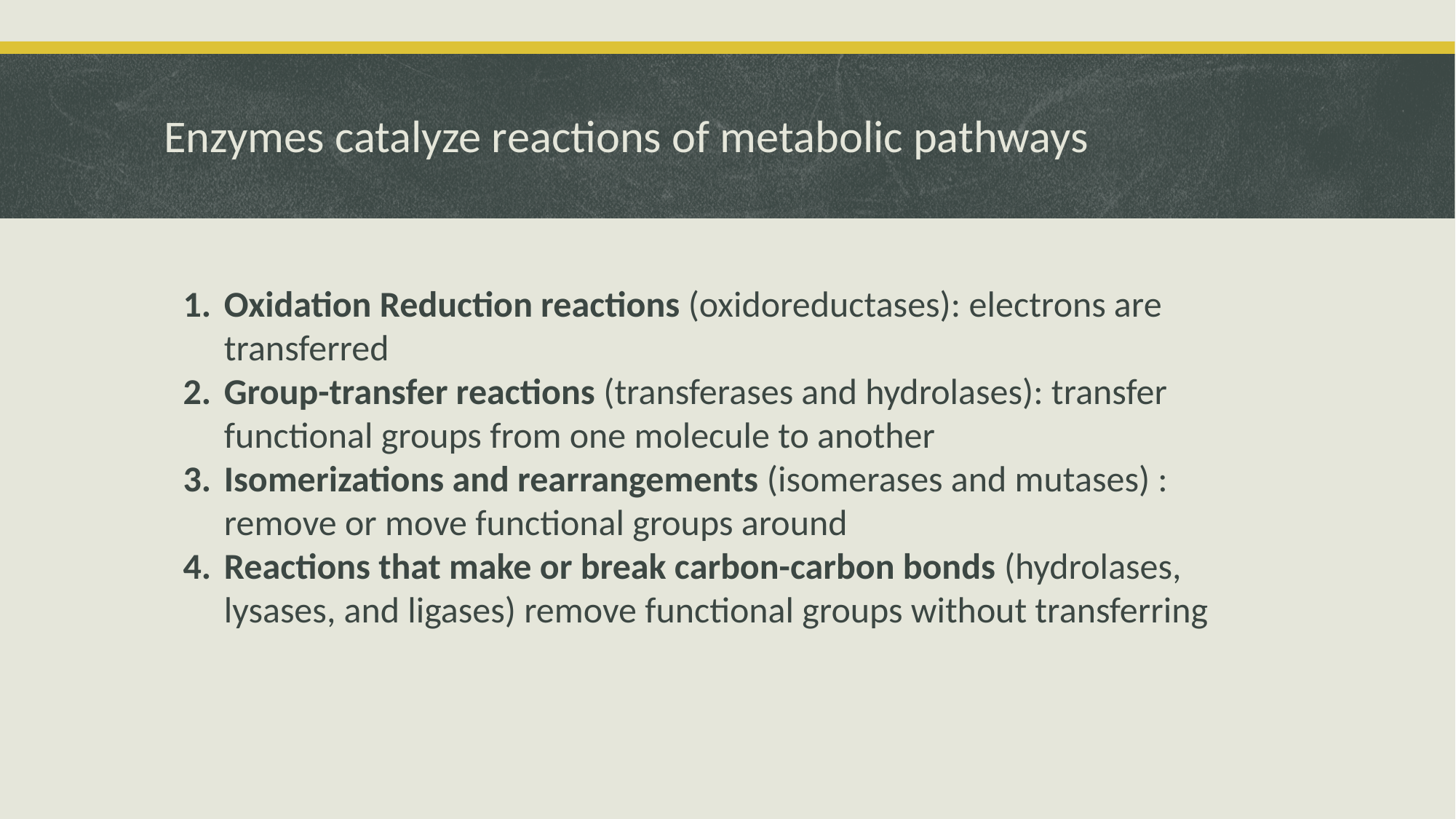

# Enzymes catalyze reactions of metabolic pathways
Oxidation Reduction reactions (oxidoreductases): electrons are transferred
Group-transfer reactions (transferases and hydrolases): transfer functional groups from one molecule to another
Isomerizations and rearrangements (isomerases and mutases) : remove or move functional groups around
Reactions that make or break carbon-carbon bonds (hydrolases, lysases, and ligases) remove functional groups without transferring